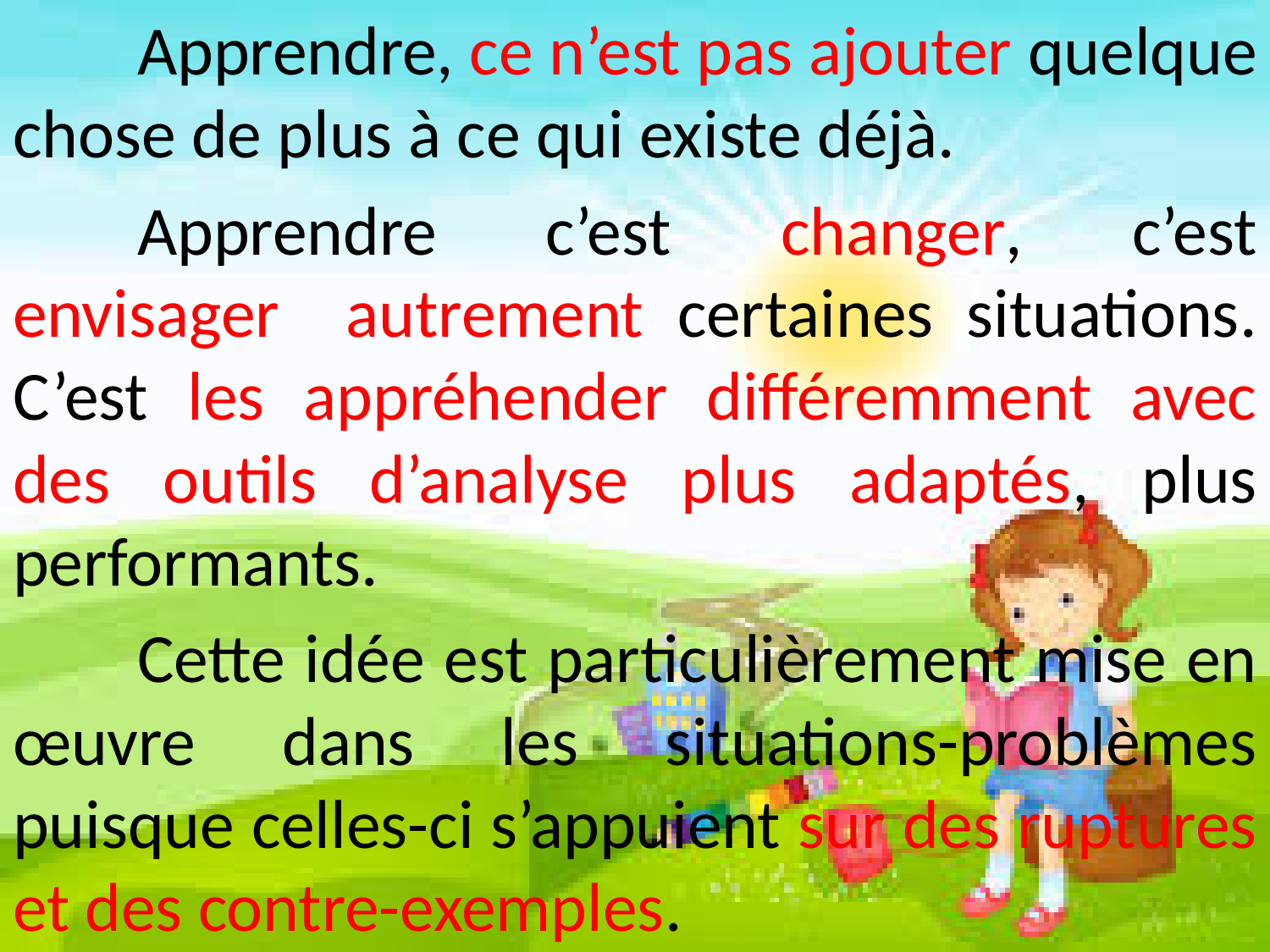

Apprendre, ce n’est pas ajouter quelque chose de plus à ce qui existe déjà.
	Apprendre c’est changer, c’est envisager  autrement certaines situations. C’est les appréhender différemment avec des outils d’analyse plus adaptés, plus performants.
	Cette idée est particulièrement mise en œuvre dans les situations-problèmes puisque celles-ci s’appuient sur des ruptures et des contre-exemples.